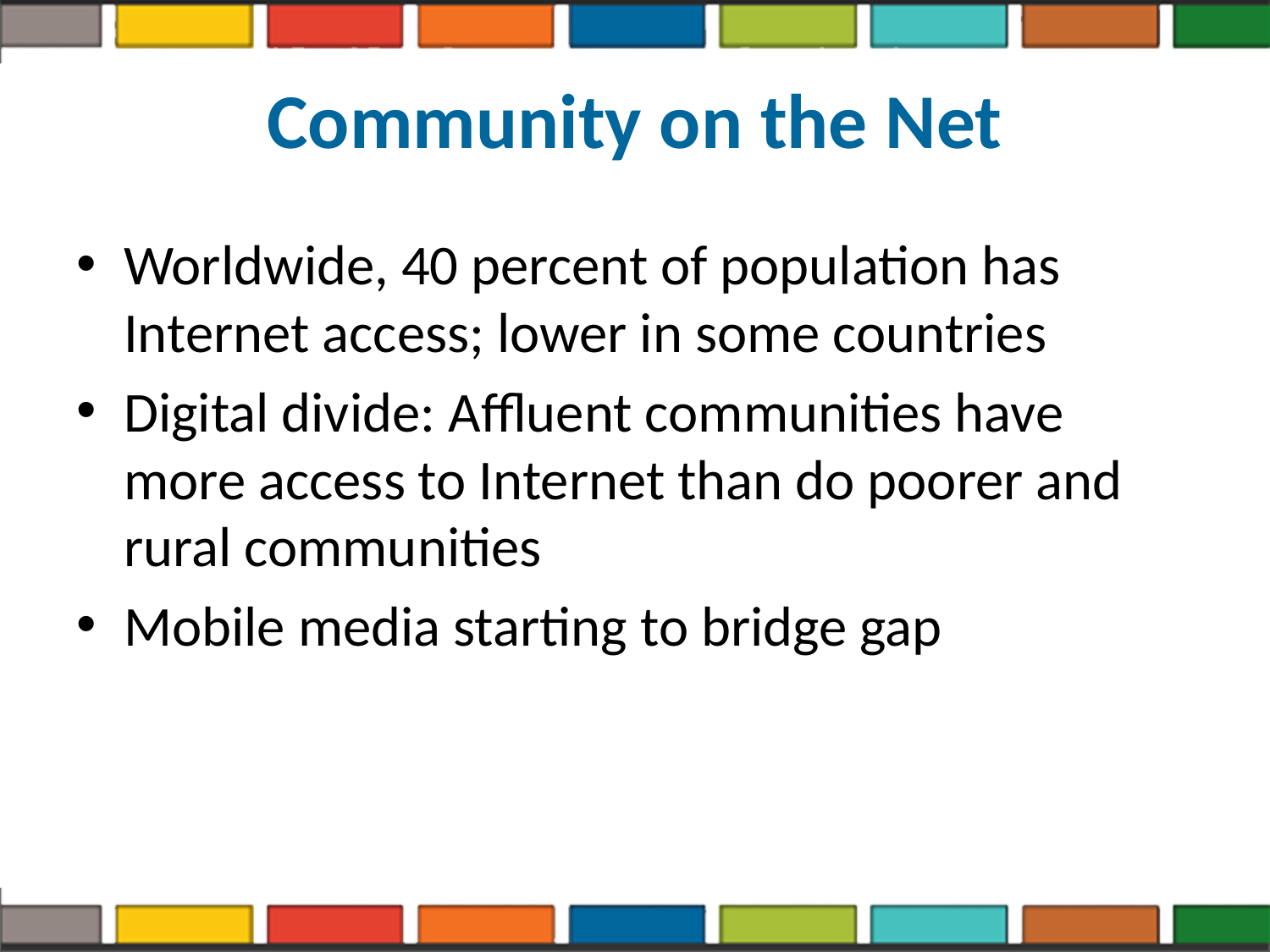

# Community on the Net
Worldwide, 40 percent of population has Internet access; lower in some countries
Digital divide: Affluent communities have more access to Internet than do poorer and rural communities
Mobile media starting to bridge gap